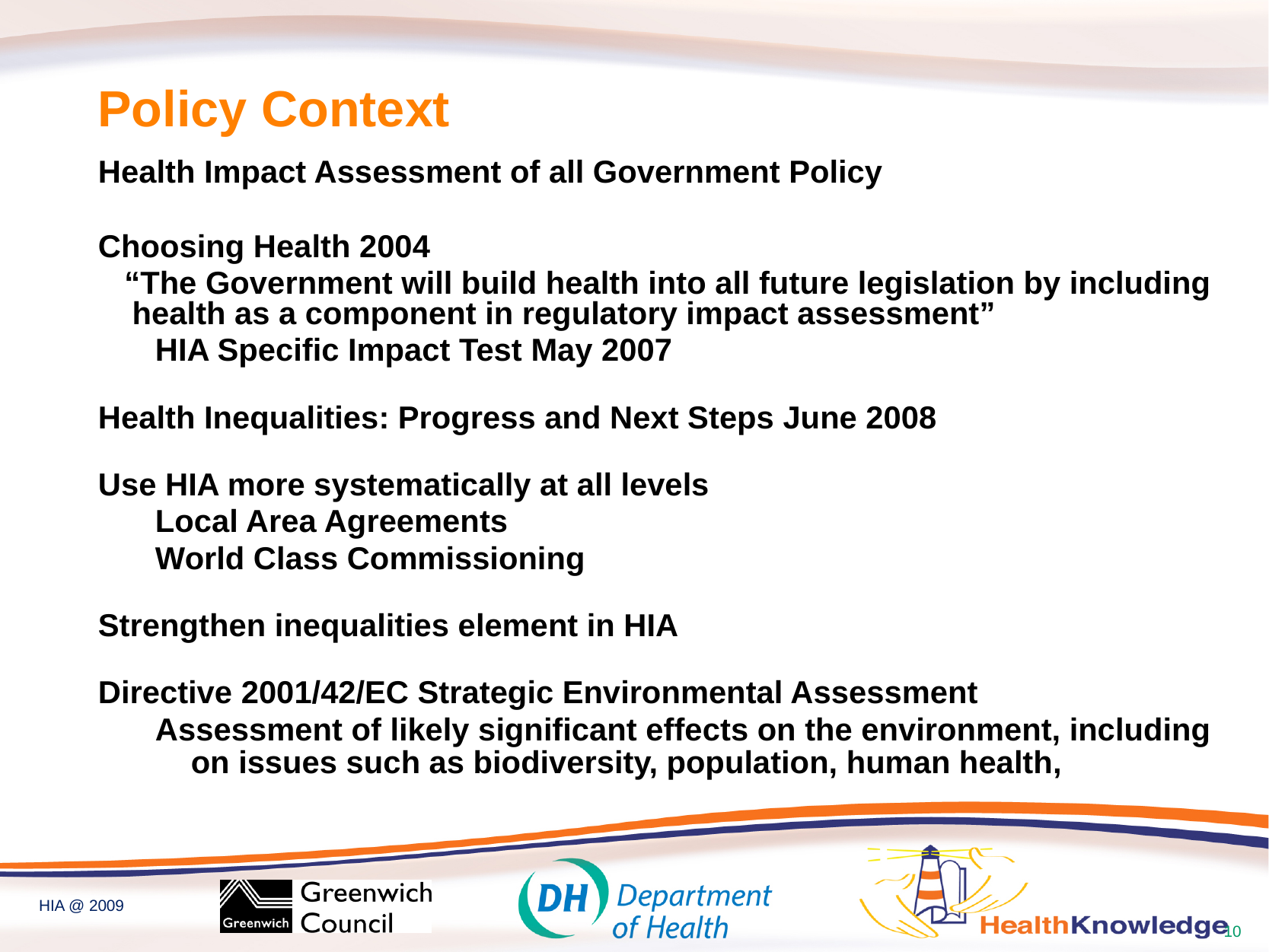

Policy Context
Health Impact Assessment of all Government Policy
Choosing Health 2004
   “The Government will build health into all future legislation by including health as a component in regulatory impact assessment”
HIA Specific Impact Test May 2007
Health Inequalities: Progress and Next Steps June 2008
Use HIA more systematically at all levels
Local Area Agreements
World Class Commissioning
Strengthen inequalities element in HIA
Directive 2001/42/EC Strategic Environmental Assessment
Assessment of likely significant effects on the environment, including on issues such as biodiversity, population, human health,

10